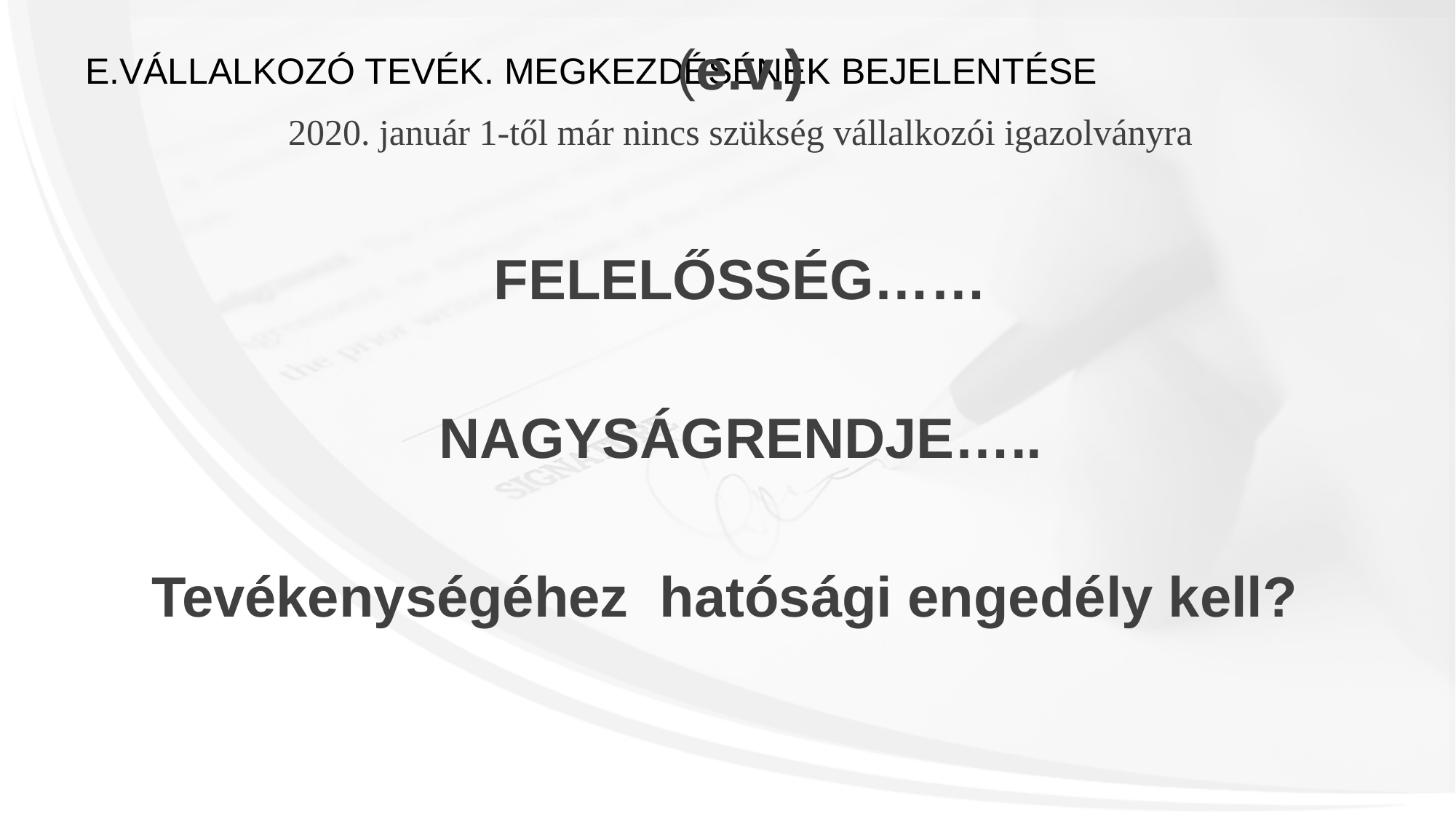

E.VÁLLALKOZÓ TEVÉK. MEGKEZDÉSÉNEK BEJELENTÉSE
(e.v.)
2020. január 1-től már nincs szükség vállalkozói igazolványra

FELELŐSSÉG……

NAGYSÁGRENDJE…..

Tevékenységéhez  hatósági engedély kell?